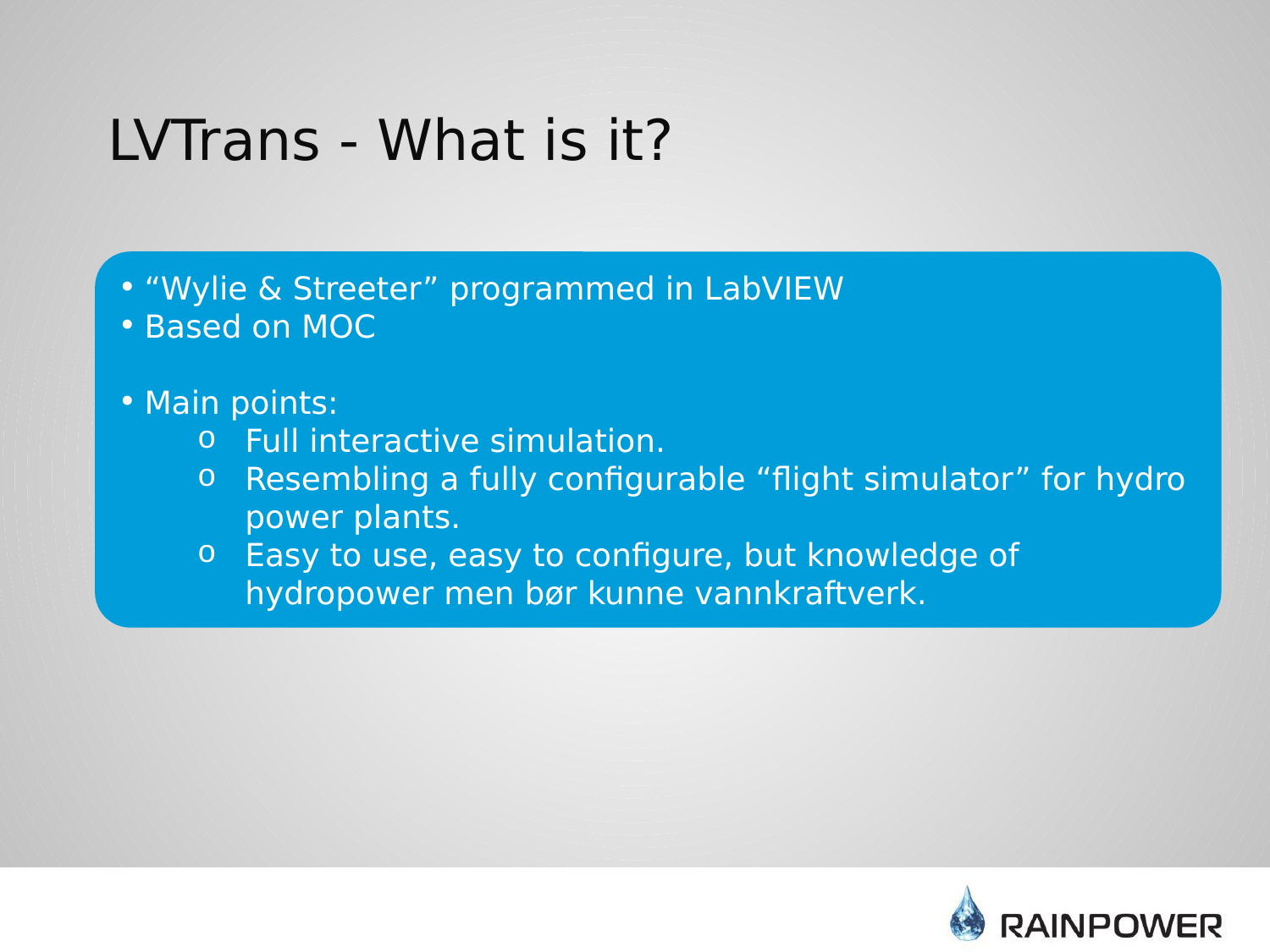

# LVTrans - What is it?
“Wylie & Streeter” programmed in LabVIEW
Based on MOC

Main points:
Full interactive simulation.
Resembling a fully configurable “flight simulator” for hydro power plants.
Easy to use, easy to configure, but knowledge of hydropower men bør kunne vannkraftverk.